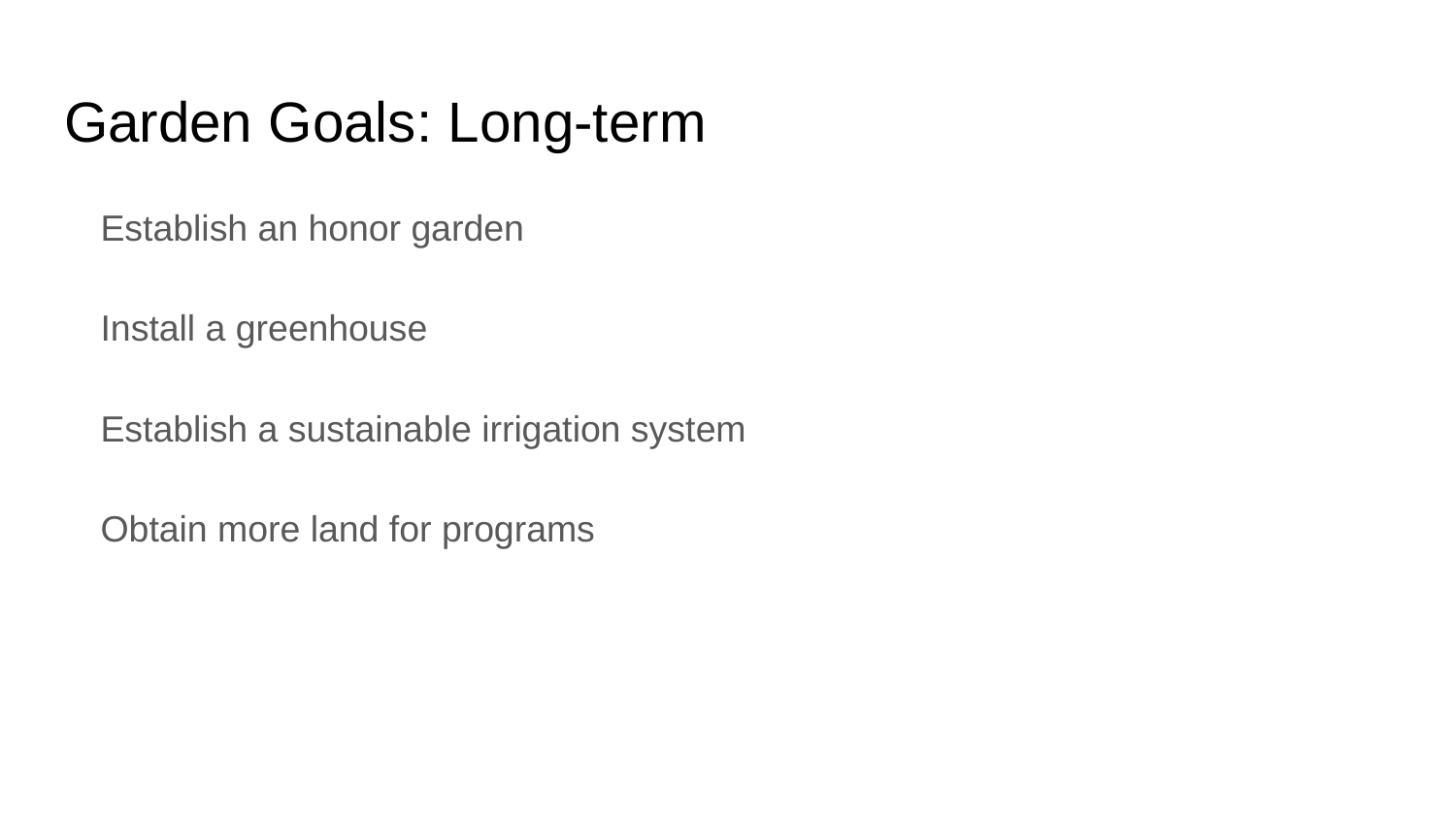

# Garden Goals: Long-term
Establish an honor garden

Install a greenhouse

Establish a sustainable irrigation system

Obtain more land for programs